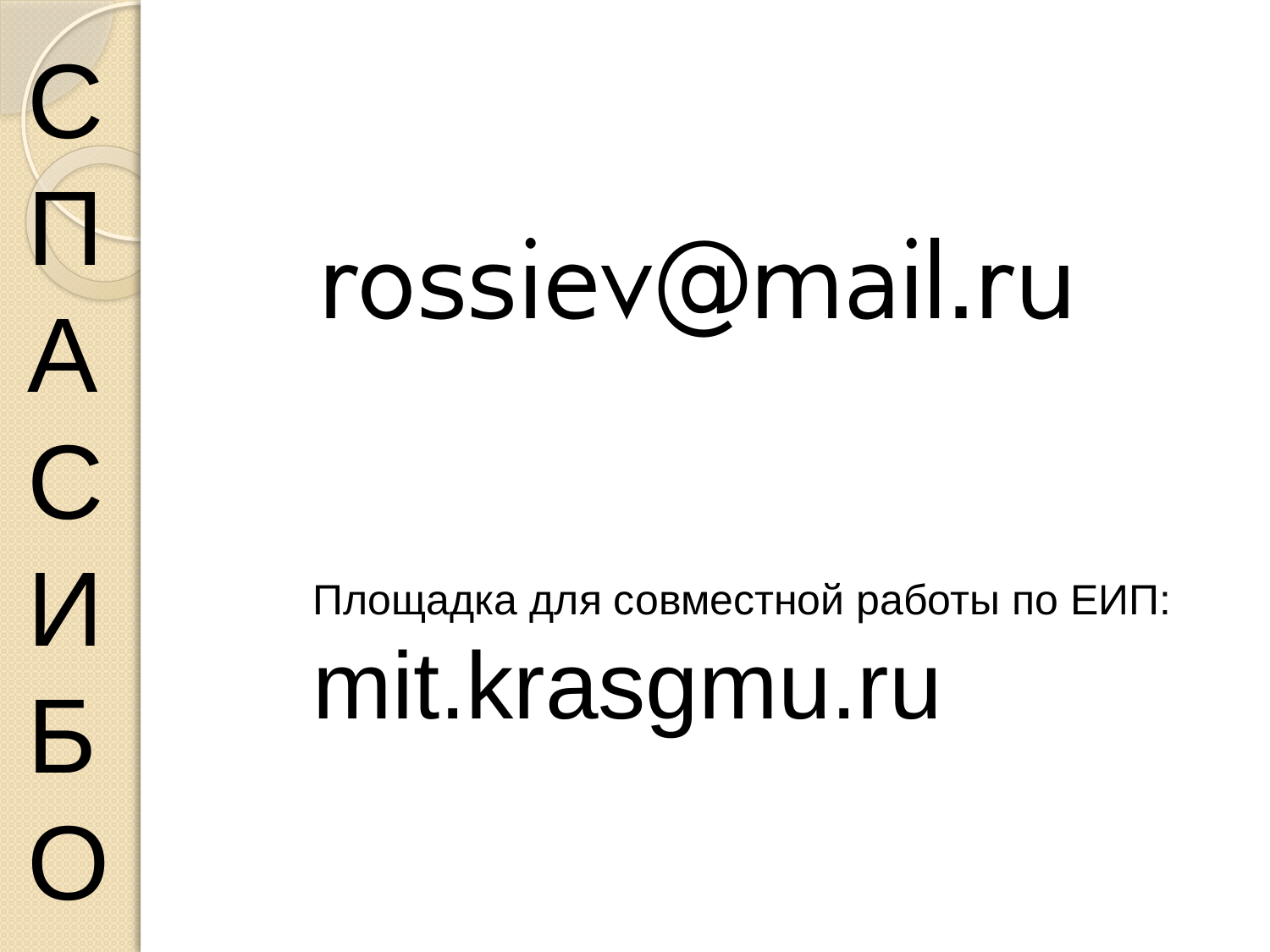

СПАСИБО
rossiev@mail.ru
Площадка для совместной работы по ЕИП:
mit.krasgmu.ru